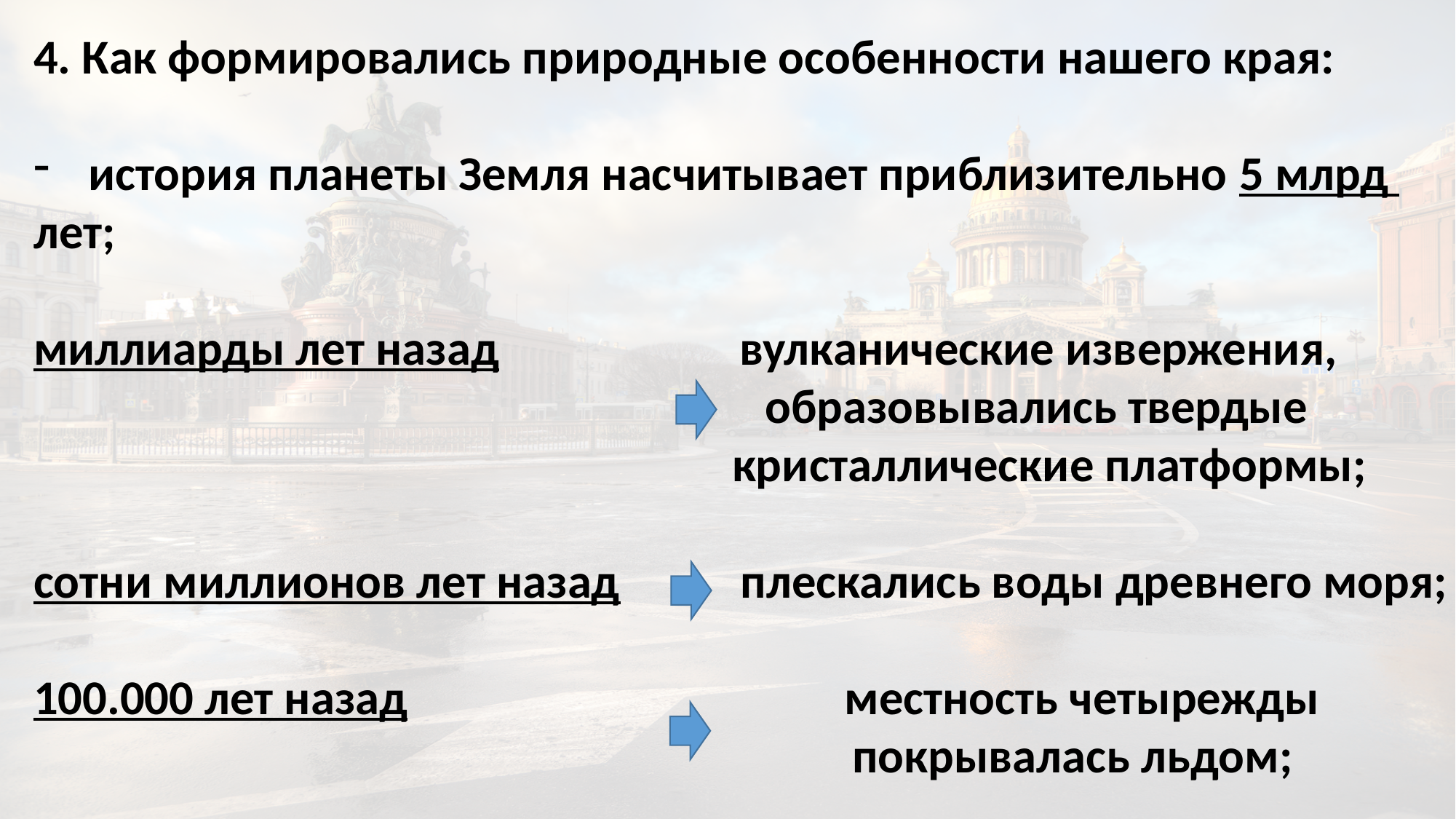

4. Как формировались природные особенности нашего края:

история планеты Земля насчитывает приблизительно 5 млрд
лет;

миллиарды лет назад                      вулканические извержения,
                                                                   образовывались твердые
                                                                кристаллические платформы;

сотни миллионов лет назад           плескались воды древнего моря;

100.000 лет назад                                        местность четырежды
                                                                           покрывалась льдом;